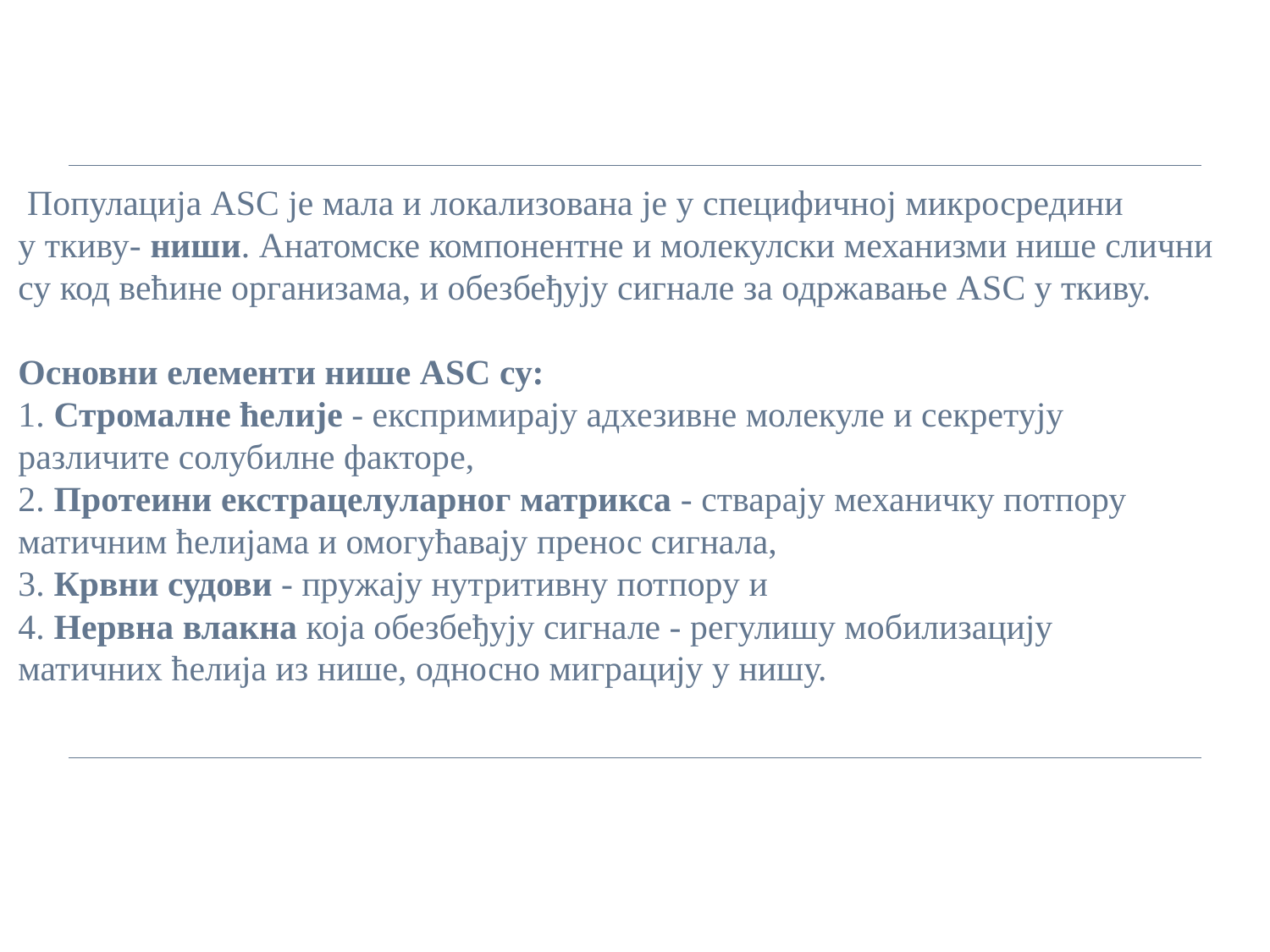

Популација АSC је мала и локализована је у специфичној микросредини
у ткиву- ниши. Анатомске компонентне и молекулски механизми нише слични су код већине организама, и обезбеђују сигнале за одржавање АSC у ткиву.

Основни елементи нише АSC су:
1. Стромалне ћелије - експримирају адхезивне молекуле и секретују
различите солубилне факторe,
2. Протеини екстрацелуларног матрикса - стварају механичку потпору
матичним ћелијама и омогућавају пренос сигнала,
3. Крвни судови - пружају нутритивну потпору и
4. Нервна влакна која обезбеђују сигнале - регулишу мобилизацију
матичних ћелија из нише, односно миграцију у нишу.